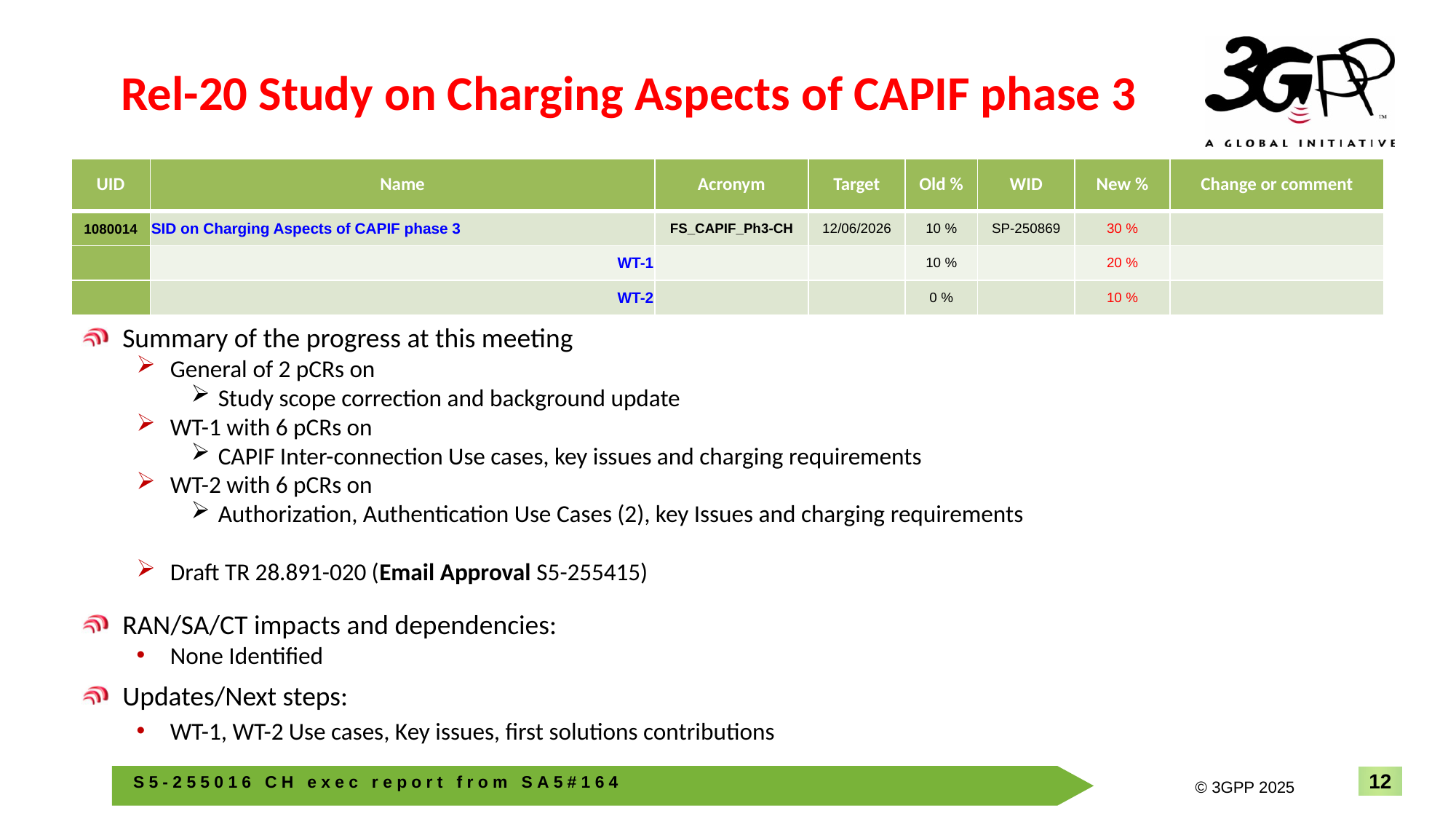

# Rel-20 Study on Charging Aspects of CAPIF phase 3
| UID | Name | Acronym | Target | Old % | WID | New % | Change or comment |
| --- | --- | --- | --- | --- | --- | --- | --- |
| 1080014 | SID on Charging Aspects of CAPIF phase 3 | FS\_CAPIF\_Ph3-CH | 12/06/2026 | 10 % | SP-250869 | 30 % |  |
|  | WT-1 |  |  | 10 % |  | 20 % |  |
|  | WT-2 |  |  | 0 % |  | 10 % |  |
Summary of the progress at this meeting
General of 2 pCRs on
Study scope correction and background update
WT-1 with 6 pCRs on
CAPIF Inter-connection Use cases, key issues and charging requirements
WT-2 with 6 pCRs on
Authorization, Authentication Use Cases (2), key Issues and charging requirements

Draft TR 28.891-020 (Email Approval S5-255415)

RAN/SA/CT impacts and dependencies:
None Identified
Updates/Next steps:
WT-1, WT-2 Use cases, Key issues, first solutions contributions